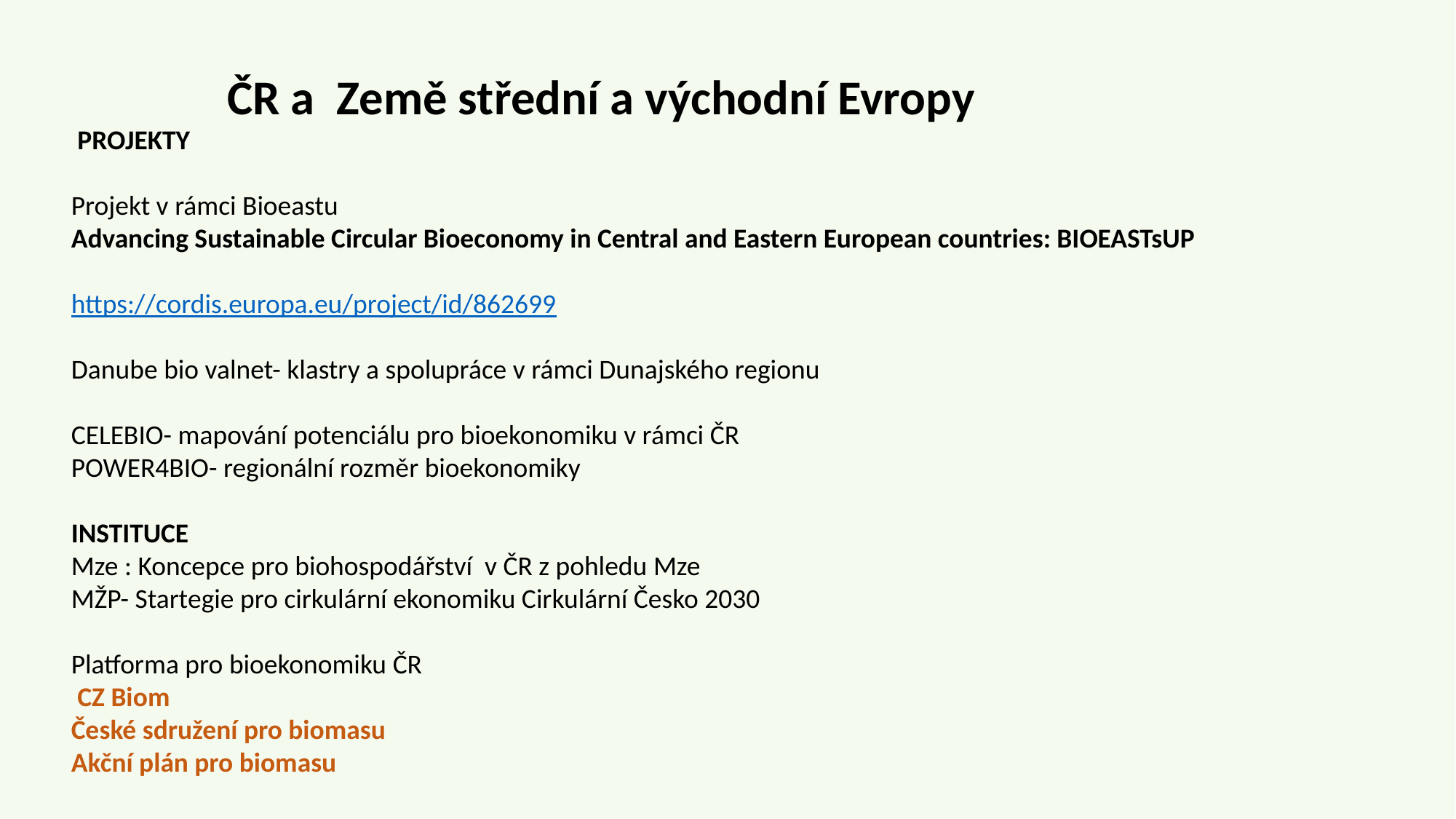

ČR a  Země střední a východní Evropy

 PROJEKTY

Projekt v rámci Bioeastu
Advancing Sustainable Circular Bioeconomy in Central and Eastern European countries: BIOEASTsUP

https://cordis.europa.eu/project/id/862699

Danube bio valnet- klastry a spolupráce v rámci Dunajského regionu

CELEBIO- mapování potenciálu pro bioekonomiku v rámci ČR
POWER4BIO- regionální rozměr bioekonomiky

INSTITUCE
Mze : Koncepce pro biohospodářství  v ČR z pohledu Mze
MŽP- Startegie pro cirkulární ekonomiku Cirkulární Česko 2030

Platforma pro bioekonomiku ČR
 CZ Biom
České sdružení pro biomasu
Akční plán pro biomasu